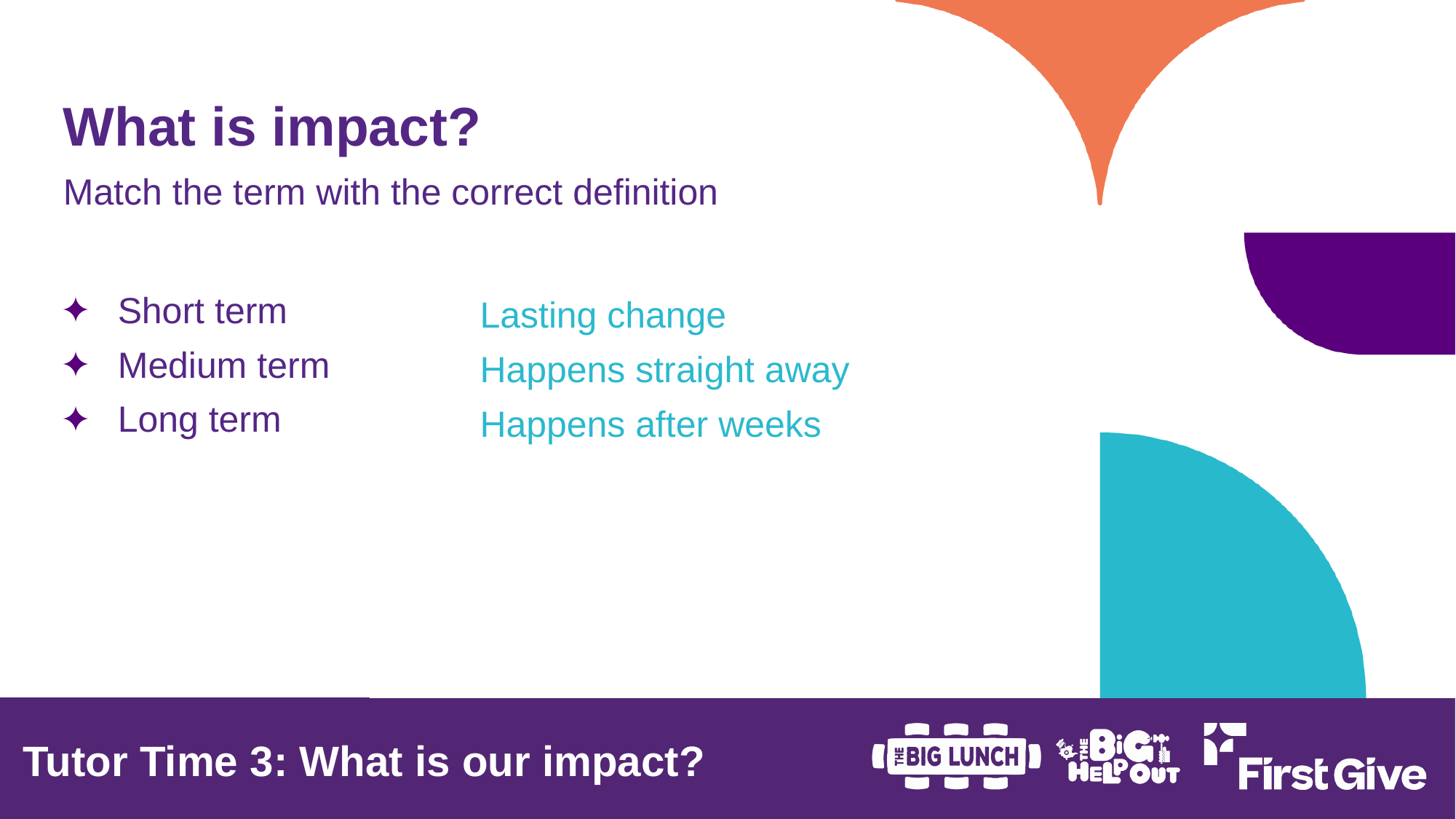

What is impact?
Match the term with the correct definition

Short term
Medium term
Long term

Lasting change
Happens straight away
Happens after weeks

Tutor Time 3: What is our impact?